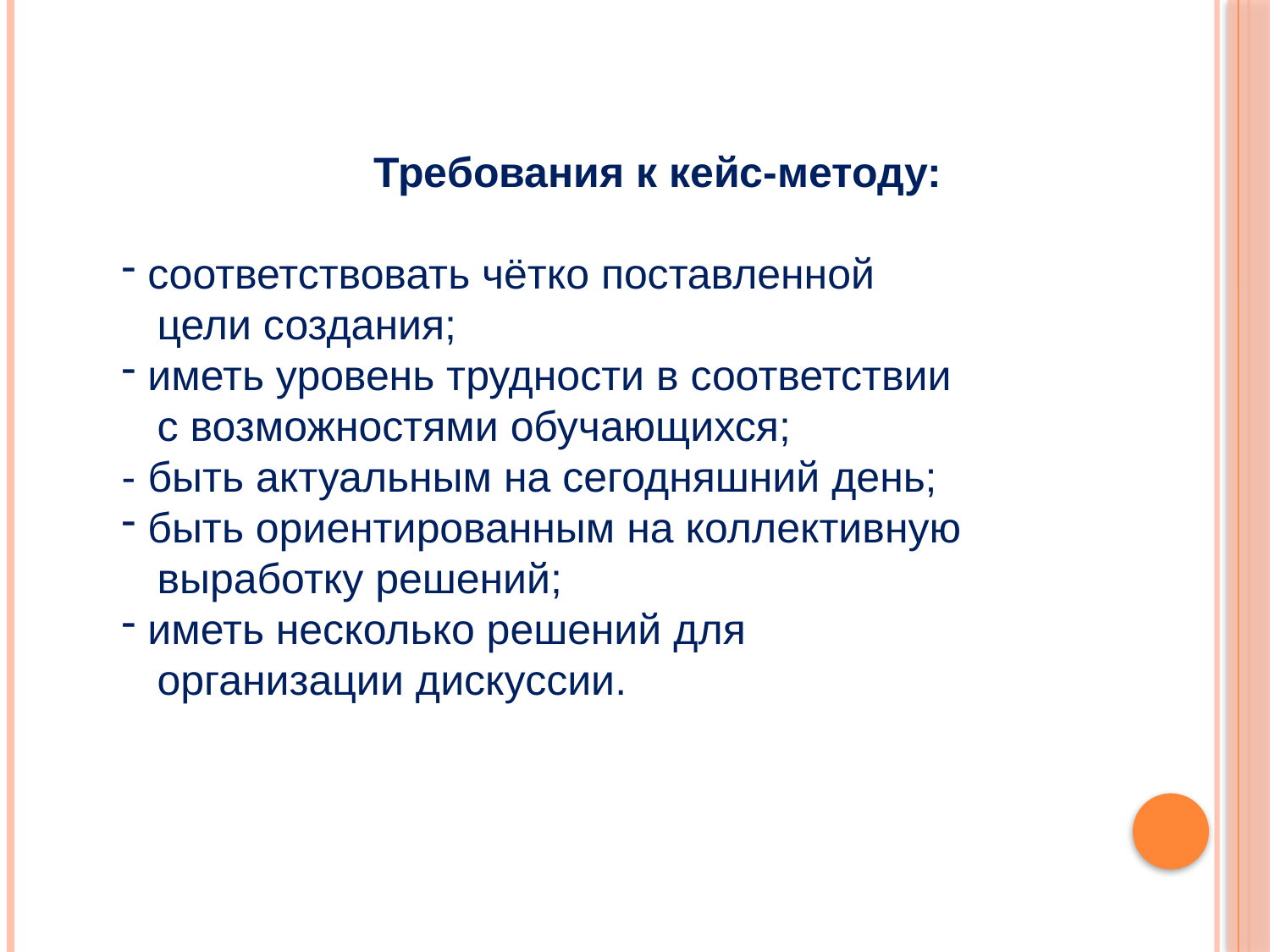

Требования к кейс-методу:

 соответствовать чётко поставленной
   цели создания;
 иметь уровень трудности в соответствии
   с возможностями обучающихся;
- быть актуальным на сегодняшний день;
 быть ориентированным на коллективную
   выработку решений;
 иметь несколько решений для
   организации дискуссии.